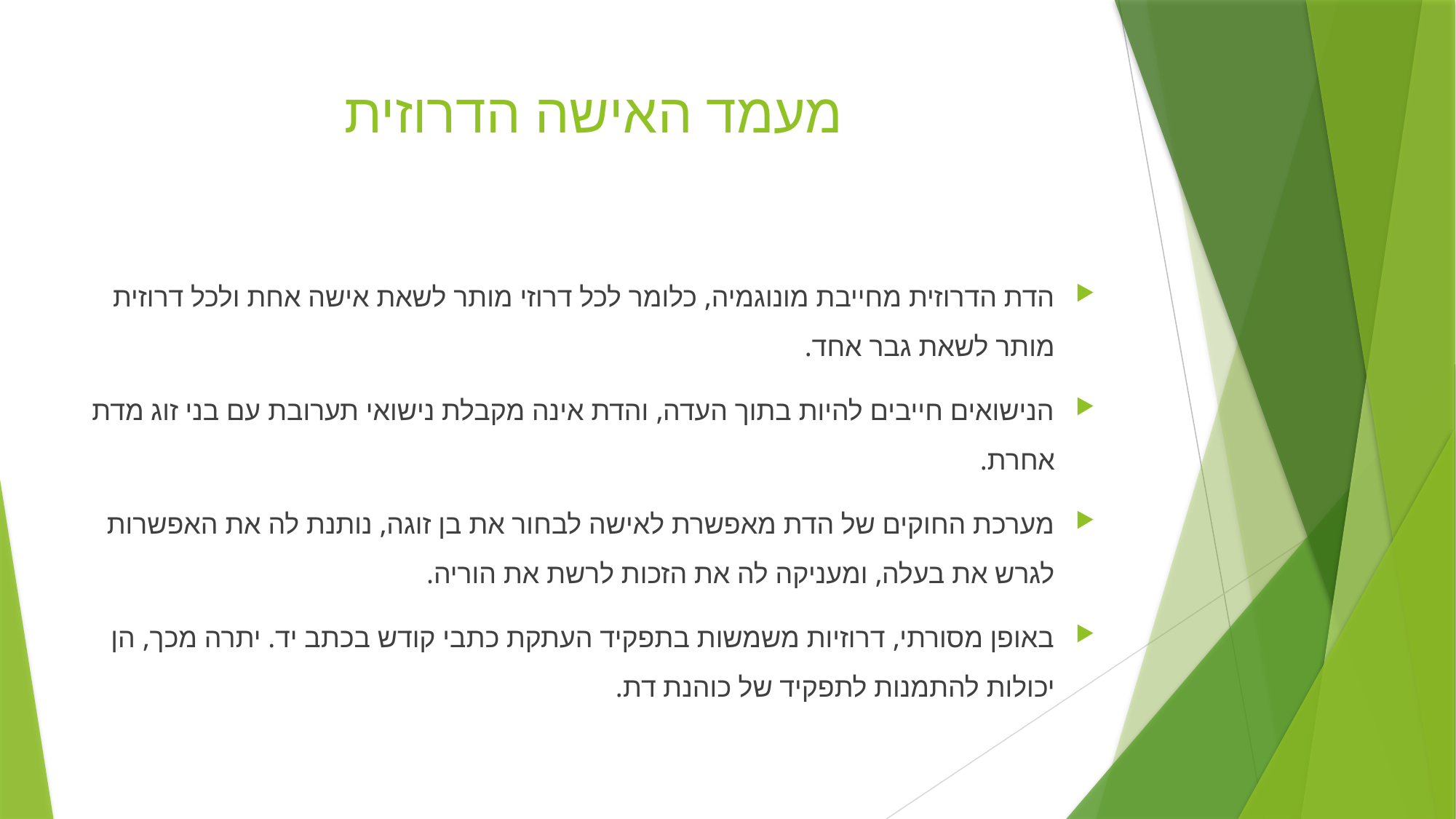

# מעמד האישה הדרוזית
הדת הדרוזית מחייבת מונוגמיה, כלומר לכל דרוזי מותר לשאת אישה אחת ולכל דרוזית מותר לשאת גבר אחד.
הנישואים חייבים להיות בתוך העדה, והדת אינה מקבלת נישואי תערובת עם בני זוג מדת אחרת.
מערכת החוקים של הדת מאפשרת לאישה לבחור את בן זוגה, נותנת לה את האפשרות לגרש את בעלה, ומעניקה לה את הזכות לרשת את הוריה.
באופן מסורתי, דרוזיות משמשות בתפקיד העתקת כתבי קודש בכתב יד. יתרה מכך, הן יכולות להתמנות לתפקיד של כוהנת דת.